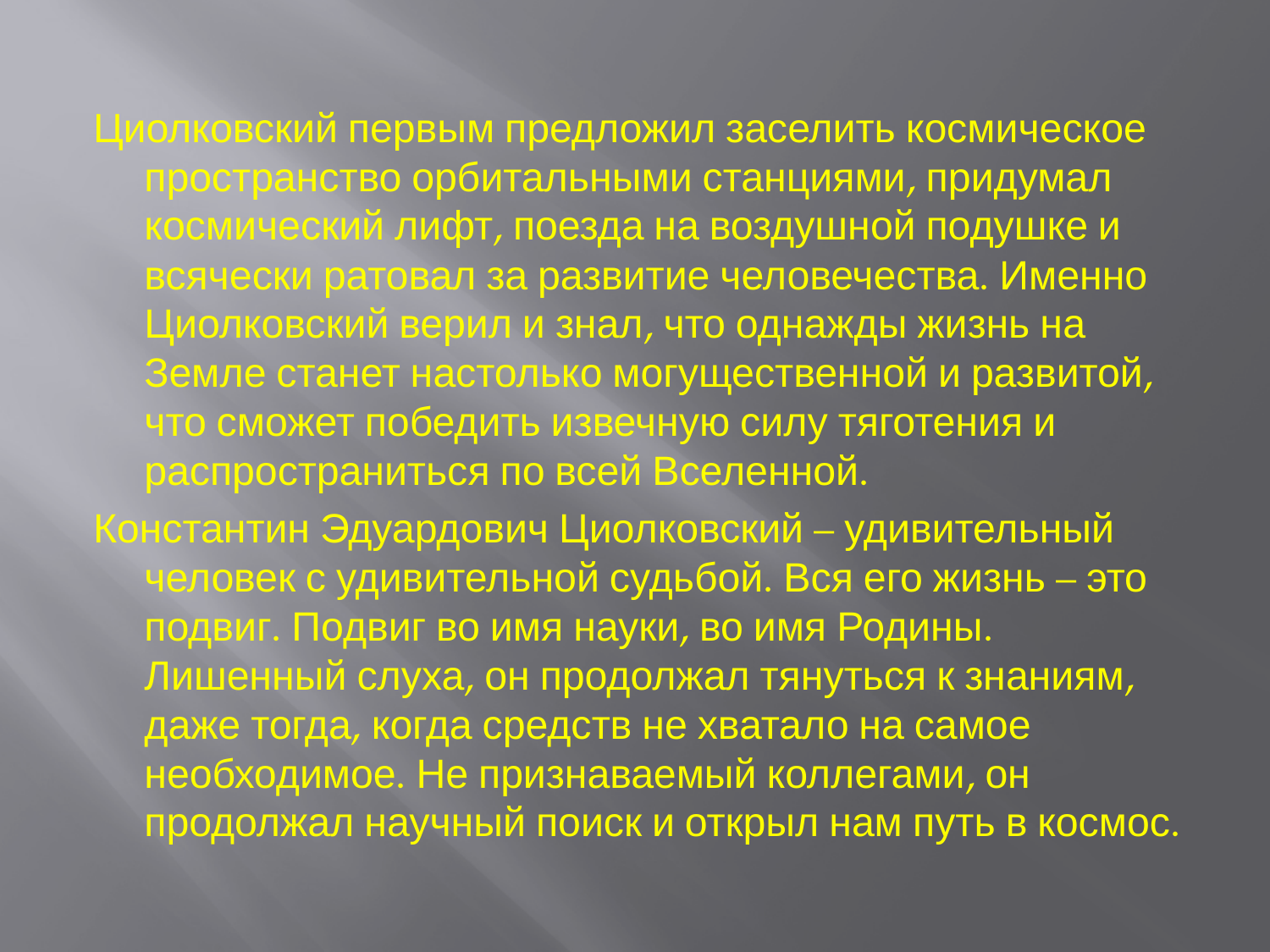

#
Циолковский первым предложил заселить космическое пространство орбитальными станциями, придумал космический лифт, поезда на воздушной подушке и всячески ратовал за развитие человечества. Именно Циолковский верил и знал, что однажды жизнь на Земле станет настолько могущественной и развитой, что сможет победить извечную силу тяготения и распространиться по всей Вселенной.
Константин Эдуардович Циолковский – удивительный человек с удивительной судьбой. Вся его жизнь – это подвиг. Подвиг во имя науки, во имя Родины. Лишенный слуха, он продолжал тянуться к знаниям, даже тогда, когда средств не хватало на самое необходимое. Не признаваемый коллегами, он продолжал научный поиск и открыл нам путь в космос.